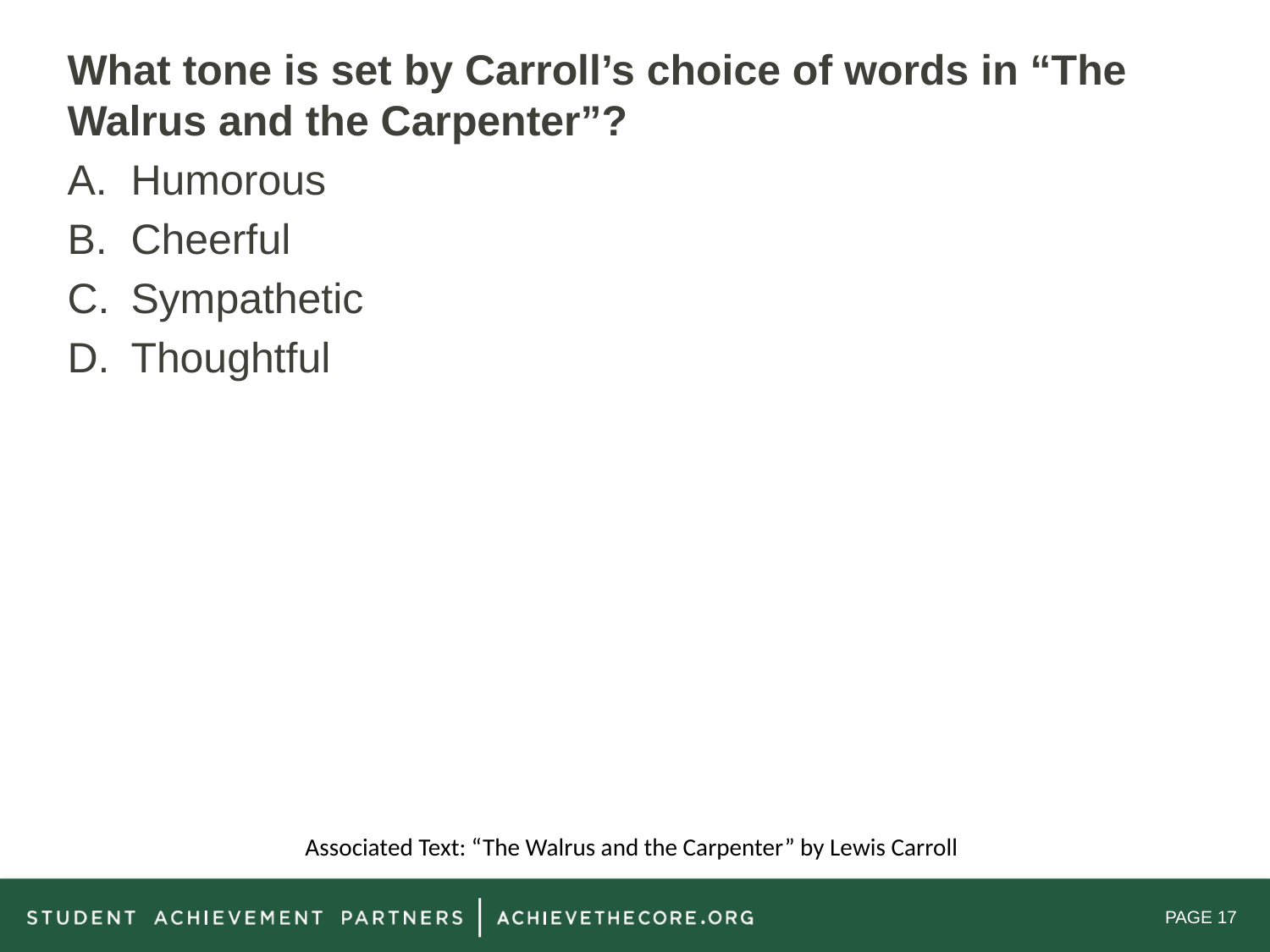

What tone is set by Carroll’s choice of words in “The Walrus and the Carpenter”?
Humorous
Cheerful
Sympathetic
Thoughtful

Associated Text: “The Walrus and the Carpenter” by Lewis Carroll